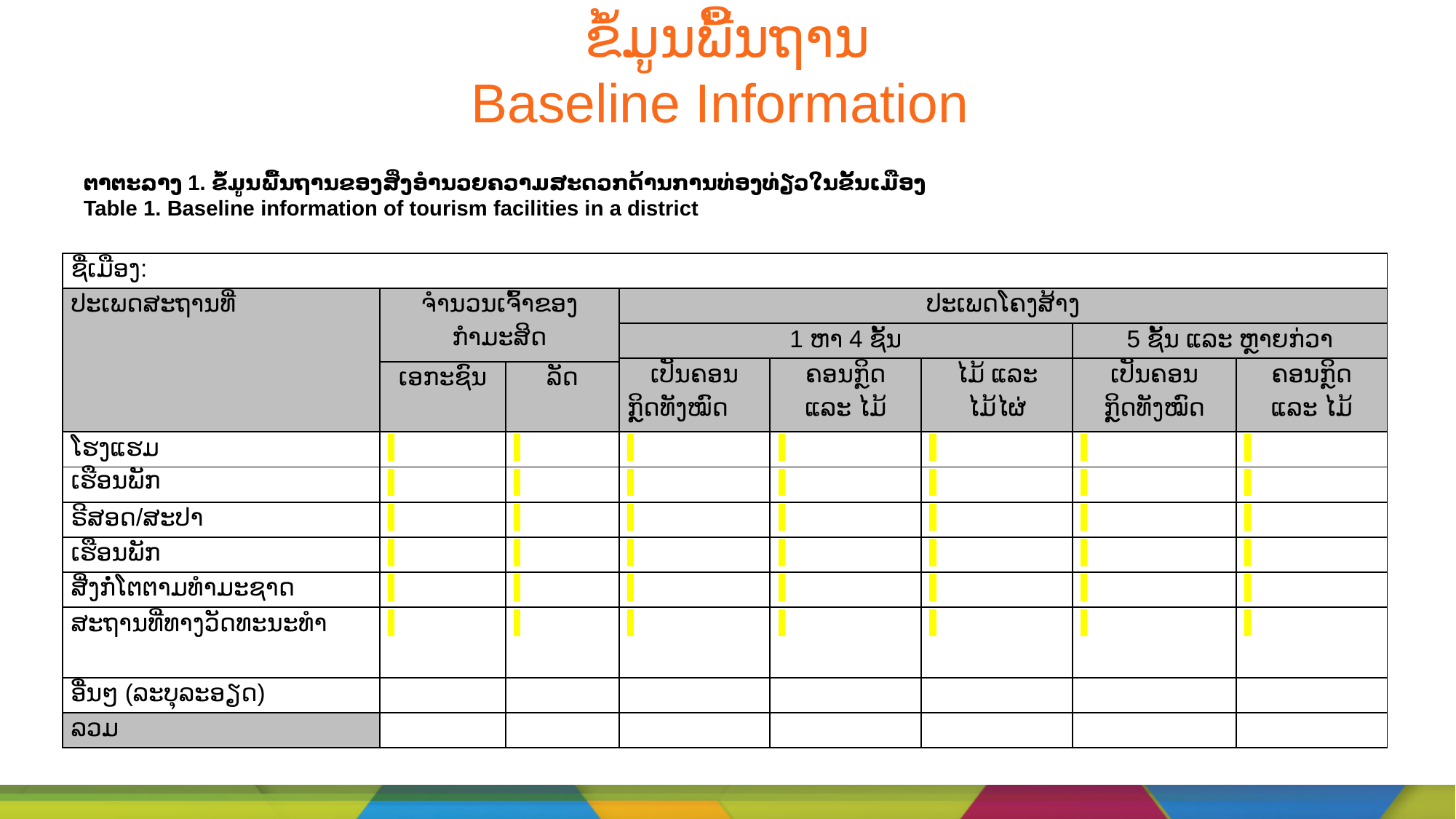

# ຂໍ້ມູນພື້ນຖານ Baseline Information
ຕາຕະລາງ 1. ຂໍ້ມູນພື້ນຖານຂອງສິ່ງອຳນວຍຄວາມສະດວກດ້ານການທ່ອງທ່ຽວໃນຂັ້ນເມືອງ
Table 1. Baseline information of tourism facilities in a district
| ຊື່ເມືອງ: |  |  |  |  |  |  |  |
| --- | --- | --- | --- | --- | --- | --- | --- |
| ປະເພດສະຖານທີ່ | ຈຳນວນເຈົ້າຂອງກຳມະສິດ |  | ປະເພດໂຄງສ້າງ |  |  |  |  |
|  |  |  | 1 ຫາ 4 ຊັ້ນ |  |  | 5 ຊັ້ນ ແລະ ຫຼາຍກ່ວາ |  |
|  |  |  | ເປັນຄອນ ກຼຼິດທັງໝົດ | ຄອນກຼິດ ແລະ ໄມ້ | ໄມ້ ແລະ ໄມ້ໄຜ່ | ເປັນຄອນ ກຼຼິດທັງໝົດ | ຄອນກຼິດ ແລະ ໄມ້ |
|  | ເອກະຊົນ | ລັດ |  |  |  |  |  |
| ໂຮງແຮມ |  |  |  |  |  |  |  |
| ເຮືອນພັກ |  |  |  |  |  |  |  |
| ຣີສອດ/ສະປາ |  |  |  |  |  |  |  |
| ເຮືອນພັກ |  |  |  |  |  |  |  |
| ສີ່ງກໍ່ໂຕຕາມທຳມະຊາດ |  |  |  |  |  |  |  |
| ສະຖານທີ່ທາງວັດທະນະທຳ |  |  |  |  |  |  |  |
| ອື່ນໆ (ລະບຸລະອຽດ) |  |  |  |  |  |  |  |
| ລວມ |  |  |  |  |  |  |  |